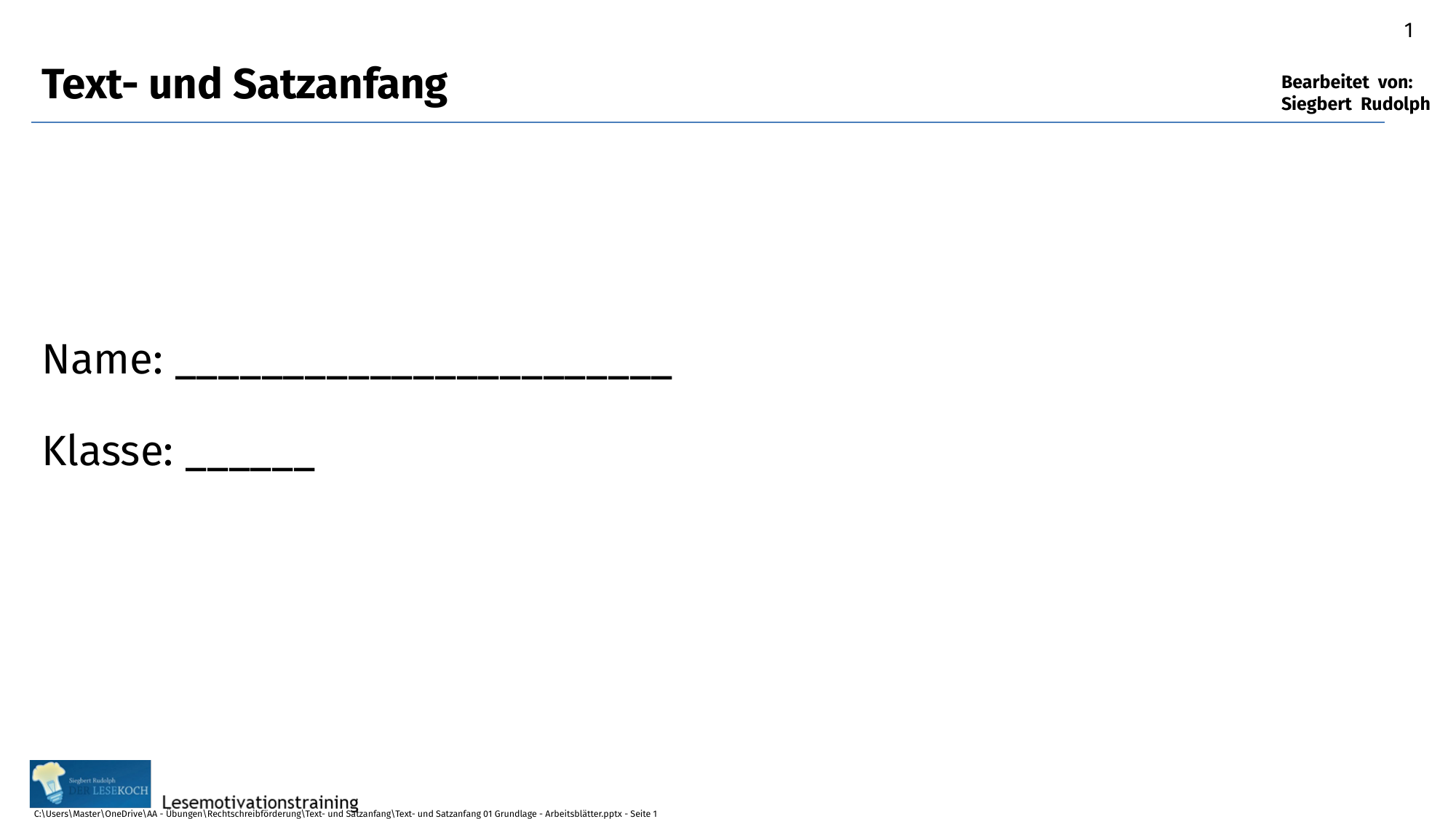

# Text- und Satzanfang Name: _______________________ Klasse: ______
1

C:\Users\Master\OneDrive\AA - Übungen\Rechtschreibförderung\Text- und Satzanfang\Text- und Satzanfang 01 Grundlage - Arbeitsblätter.pptx - Seite 1